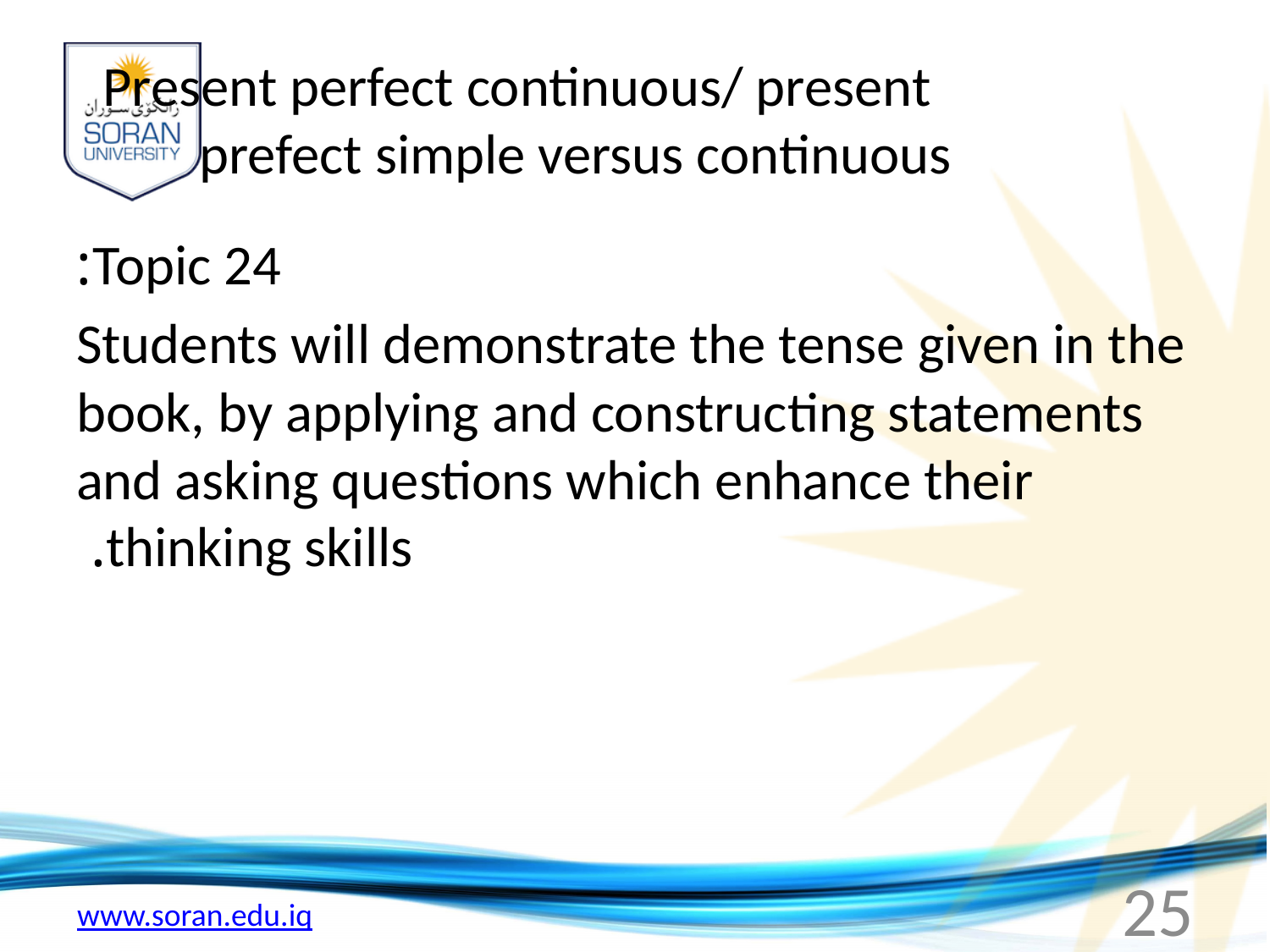

# Present perfect continuous/ present prefect simple versus continuous
Topic 24:
Students will demonstrate the tense given in the book, by applying and constructing statements and asking questions which enhance their thinking skills.
25